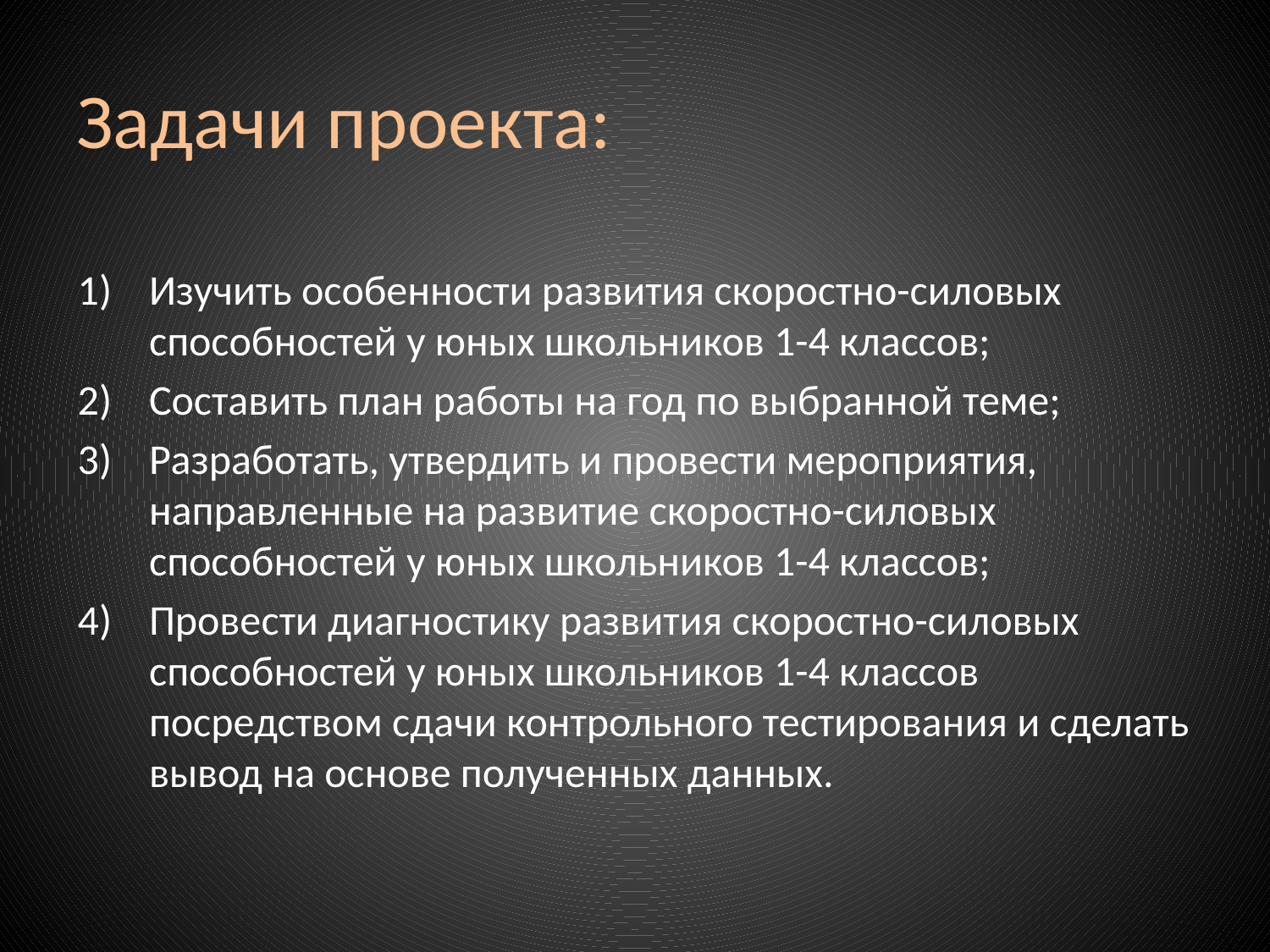

# Задачи проекта:
Изучить особенности развития скоростно-силовых способностей у юных школьников 1-4 классов;
Составить план работы на год по выбранной теме;
Разработать, утвердить и провести мероприятия, направленные на развитие скоростно-силовых способностей у юных школьников 1-4 классов;
Провести диагностику развития скоростно-силовых способностей у юных школьников 1-4 классов посредством сдачи контрольного тестирования и сделать вывод на основе полученных данных.